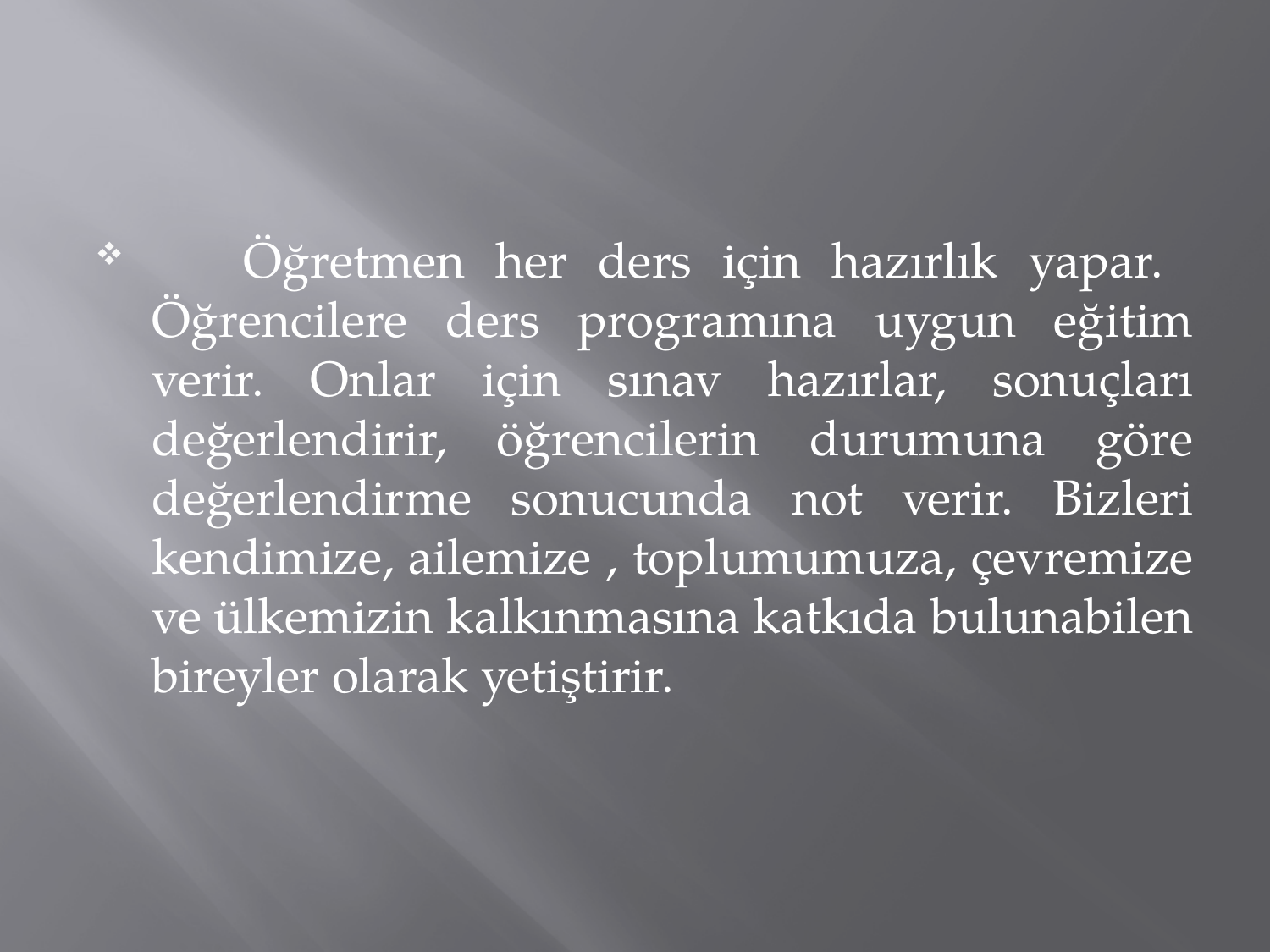

Öğretmen her ders için hazırlık yapar.  Öğrencilere ders programına uygun eğitim verir. Onlar için sınav hazırlar, sonuçları değerlendirir, öğrencilerin durumuna göre değerlendirme sonucunda not verir. Bizleri kendimize, ailemize , toplumumuza, çevremize ve ülkemizin kalkınmasına katkıda bulunabilen bireyler olarak yetiştirir.